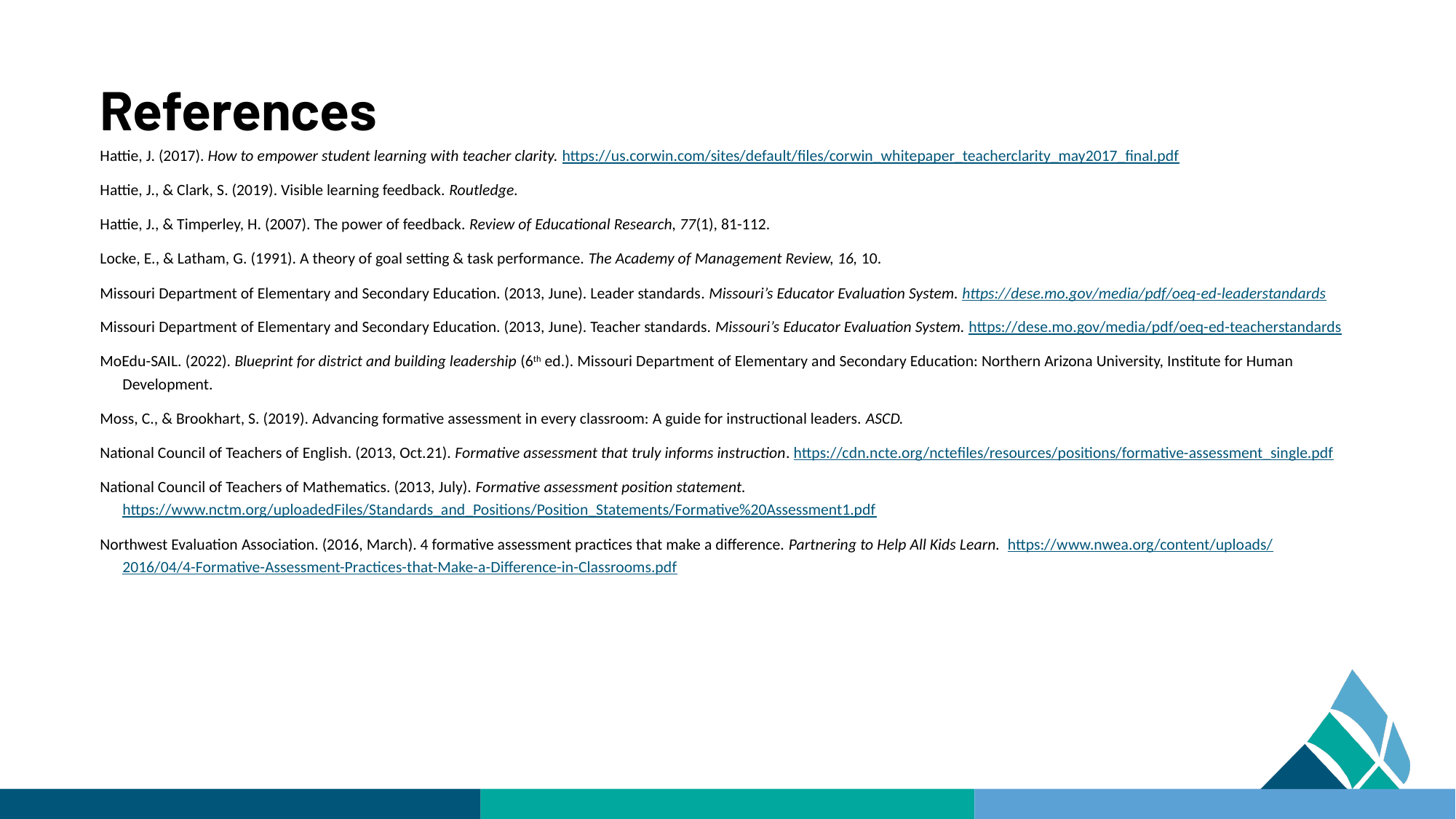

# References
Hattie, J. (2017). How to empower student learning with teacher clarity. https://us.corwin.com/sites/default/files/corwin_whitepaper_teacherclarity_may2017_final.pdf
Hattie, J., & Clark, S. (2019). Visible learning feedback. Routledge.
Hattie, J., & Timperley, H. (2007). The power of feedback. Review of Educational Research, 77(1), 81-112.
Locke, E., & Latham, G. (1991). A theory of goal setting & task performance. The Academy of Management Review, 16, 10.
Missouri Department of Elementary and Secondary Education. (2013, June). Leader standards. Missouri’s Educator Evaluation System. https://dese.mo.gov/media/pdf/oeq-ed-leaderstandards
Missouri Department of Elementary and Secondary Education. (2013, June). Teacher standards. Missouri’s Educator Evaluation System. https://dese.mo.gov/media/pdf/oeq-ed-teacherstandards
MoEdu-SAIL. (2022). Blueprint for district and building leadership (6th ed.). Missouri Department of Elementary and Secondary Education: Northern Arizona University, Institute for Human Development.
Moss, C., & Brookhart, S. (2019). Advancing formative assessment in every classroom: A guide for instructional leaders. ASCD.
National Council of Teachers of English. (2013, Oct.21). Formative assessment that truly informs instruction. https://cdn.ncte.org/nctefiles/resources/positions/formative-assessment_single.pdf
National Council of Teachers of Mathematics. (2013, July). Formative assessment position statement.  https://www.nctm.org/uploadedFiles/Standards_and_Positions/Position_Statements/Formative%20Assessment1.pdf
Northwest Evaluation Association. (2016, March). 4 formative assessment practices that make a difference. Partnering to Help All Kids Learn.  https://www.nwea.org/content/uploads/2016/04/4-Formative-Assessment-Practices-that-Make-a-Difference-in-Classrooms.pdf